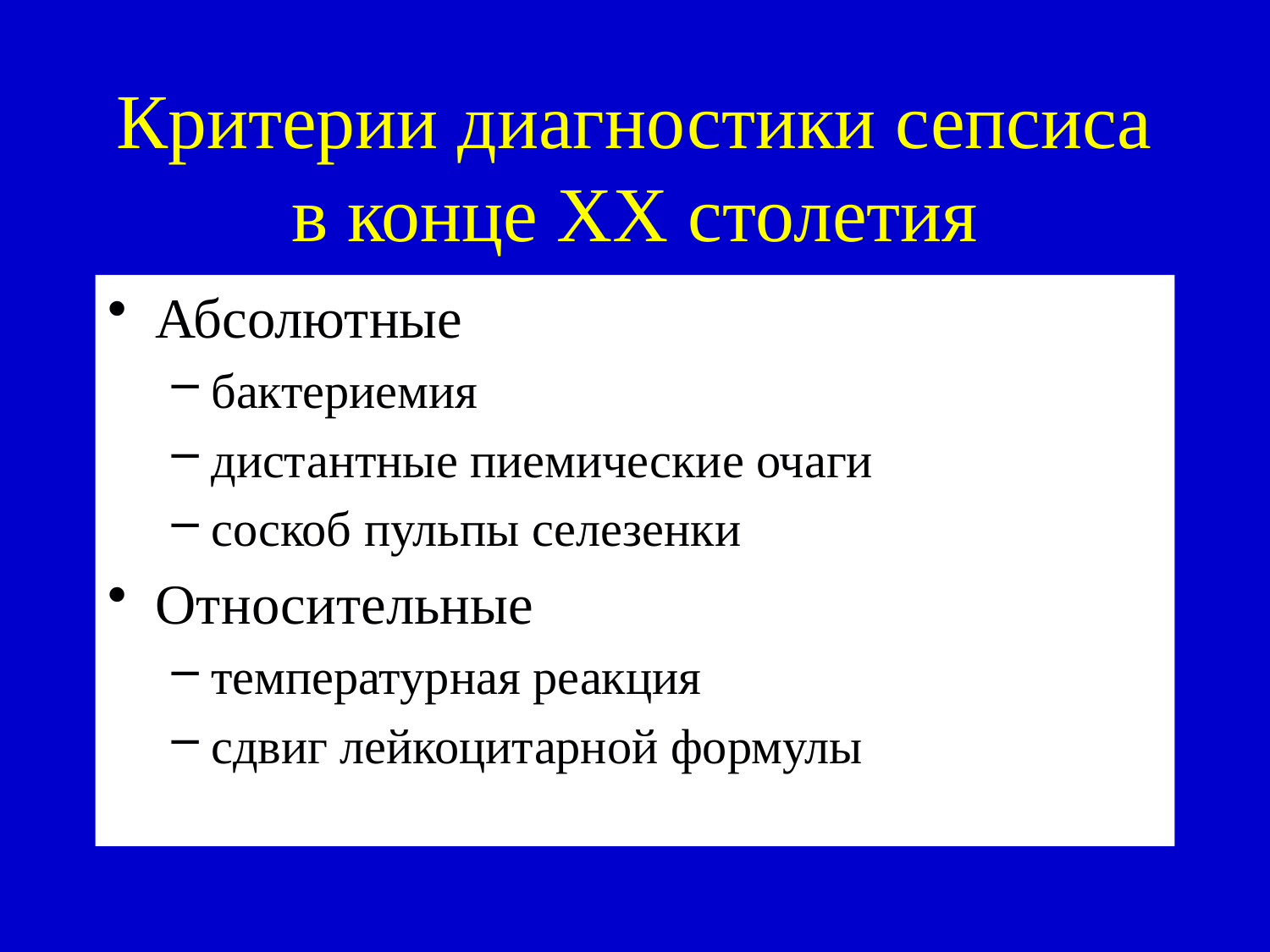

# Критерии диагностики сепсиса в конце ХХ столетия
Абсолютные
бактериемия
дистантные пиемические очаги
соскоб пульпы селезенки
Относительные
температурная реакция
сдвиг лейкоцитарной формулы